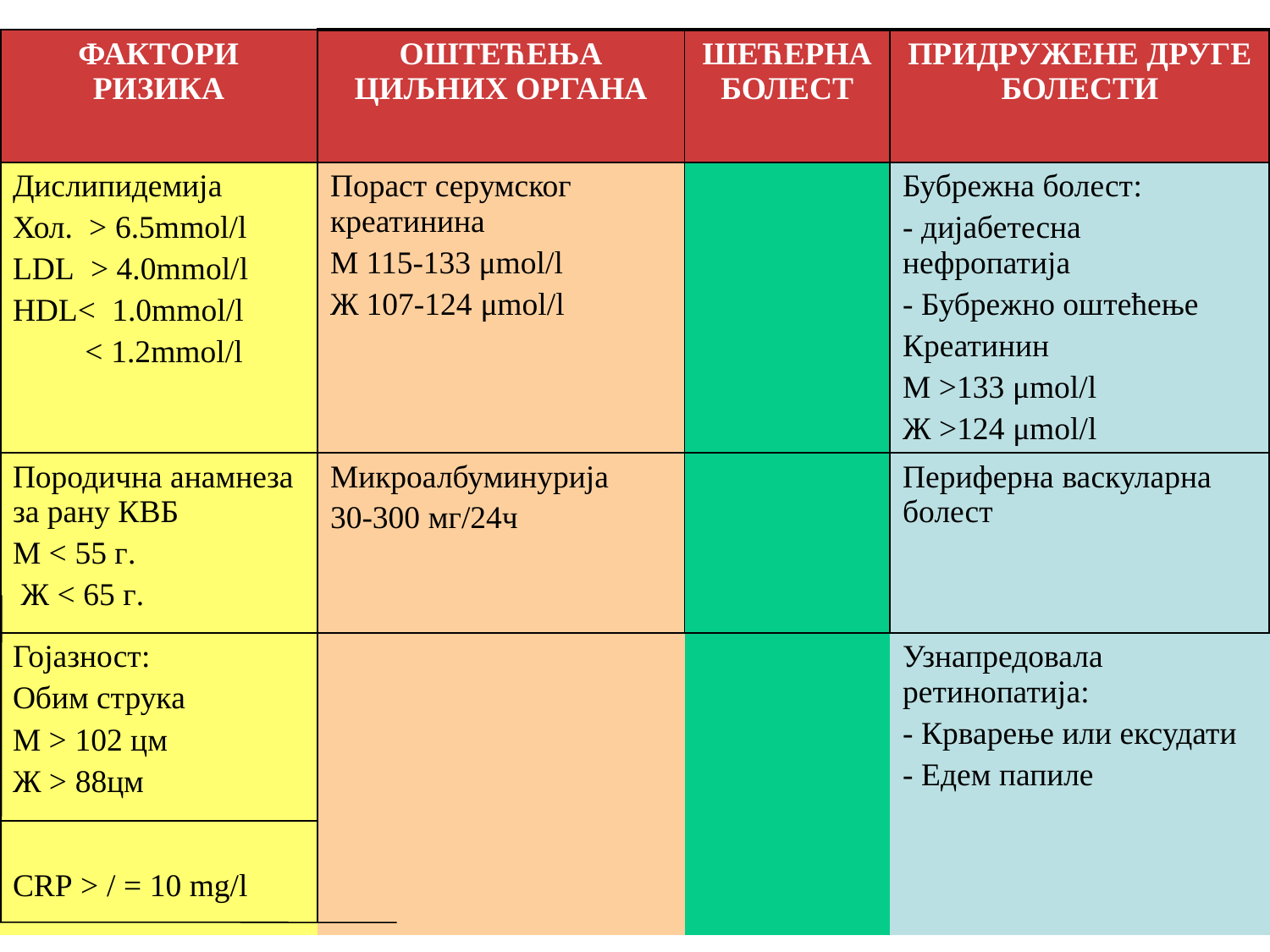

| ФАКТОРИ РИЗИКА | ОШТЕЋЕЊА ЦИЉНИХ ОРГАНА | ШЕЋЕРНА БОЛЕСТ | ПРИДРУЖЕНЕ ДРУГЕ БОЛЕСТИ |
| --- | --- | --- | --- |
| Дислипидемија Хол. > 6.5mmol/l LDL > 4.0mmol/l HDL< 1.0mmol/l < 1.2mmol/l | Пораст серумског креатинина M 115-133 μmol/l Ж 107-124 μmol/l |  | Бубрежна болест: - дијабетесна нефропатија - Бубрежно оштећење Креатинин M >133 μmol/l Ж >124 μmol/l |
| Породична анамнеза за рану КВБ М < 55 г. Ж < 65 г. | Микроалбуминурија 30-300 мг/24ч |  | Периферна васкуларна болест |
| Гојазност: Обим струка M > 102 цм Ж > 88цм |  |  | Узнапредовала ретинопатија: - Крварење или ексудати - Едем папиле |
| CRP > / = 10 mg/l |  |  |  |